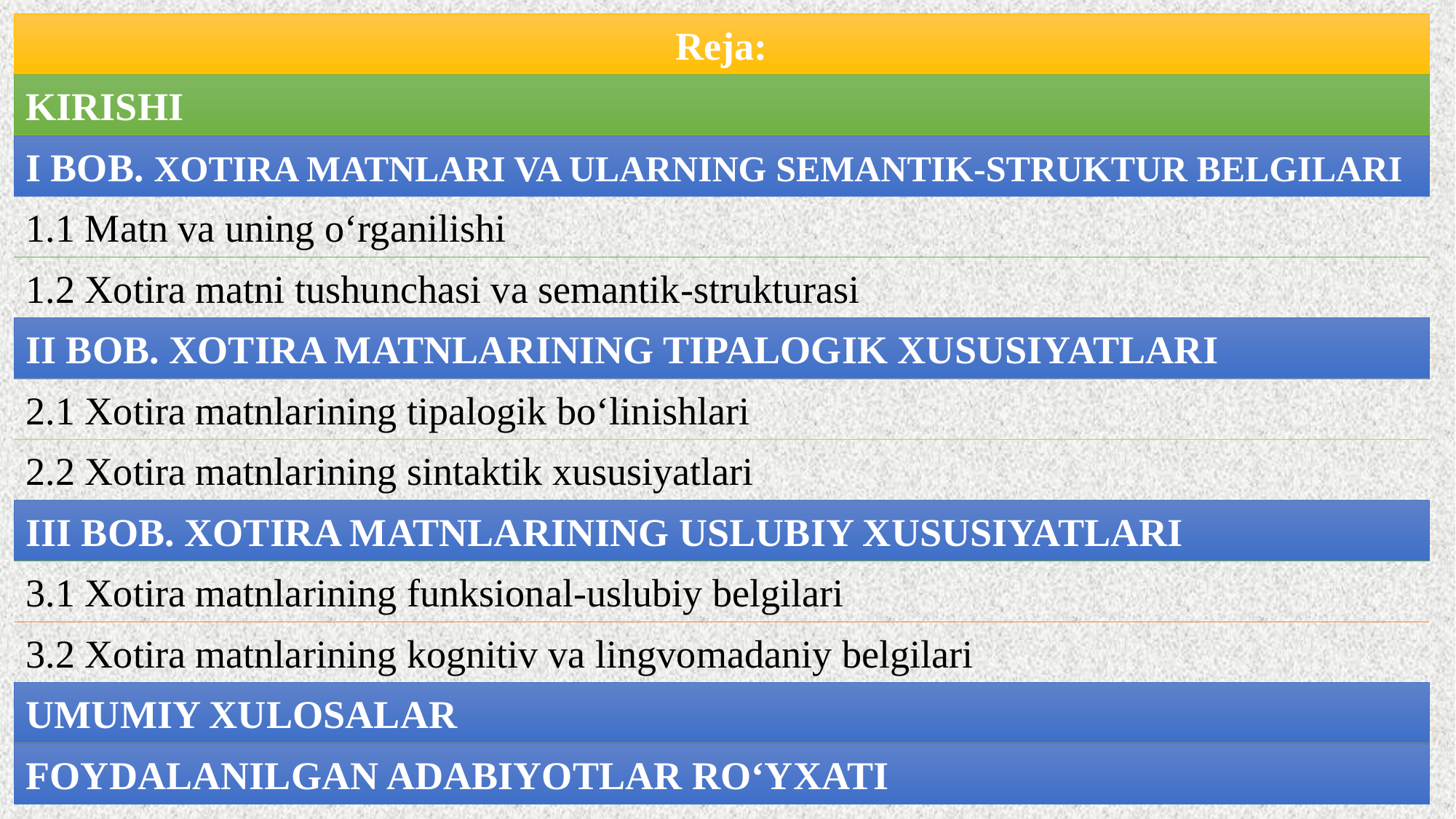

Reja:
KIRISHI
I BOB. XOTIRA MATNLARI VA ULARNING SEMANTIK-STRUKTUR BELGILARI
1.1 Matn va uning o‘rganilishi
1.2 Xotira matni tushunchasi va semantik-strukturasi
II BOB. XOTIRA MATNLARINING TIPALOGIK XUSUSIYATLARI
2.1 Xotira matnlarining tipalogik bo‘linishlari
2.2 Xotira matnlarining sintaktik xususiyatlari
III BOB. XOTIRA MATNLARINING USLUBIY XUSUSIYATLARI
3.1 Xotira matnlarining funksional-uslubiy belgilari
3.2 Xotira matnlarining kognitiv va lingvomadaniy belgilari
UMUMIY XULOSALAR
FOYDALANILGAN ADABIYOTLAR RO‘YXATI
#